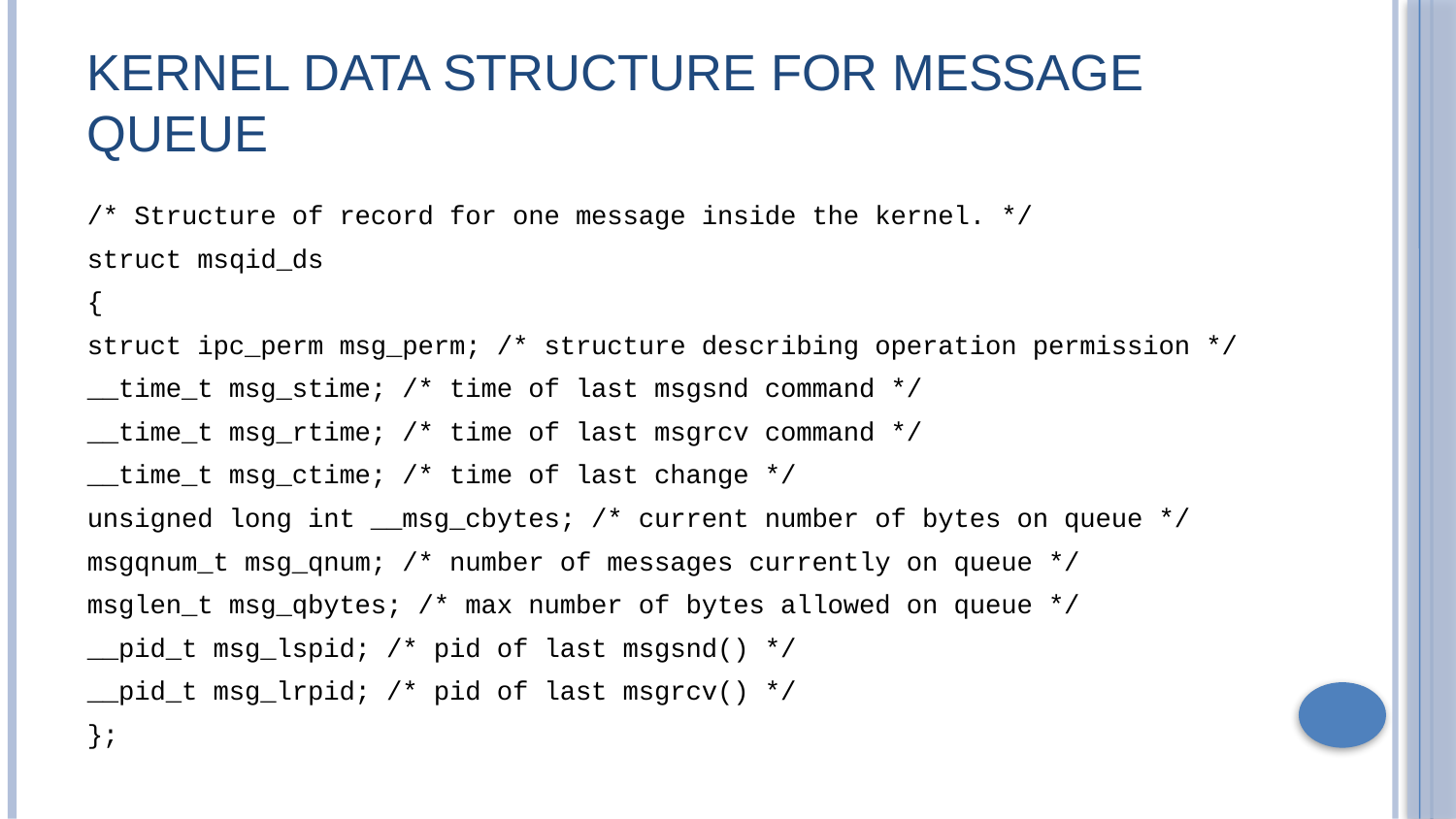

# Kernel Data Structure for Message Queue
/* Structure of record for one message inside the kernel. */
struct msqid_ds
{
struct ipc_perm msg_perm; /* structure describing operation permission */
__time_t msg_stime; /* time of last msgsnd command */
__time_t msg_rtime; /* time of last msgrcv command */
__time_t msg_ctime; /* time of last change */
unsigned long int __msg_cbytes; /* current number of bytes on queue */
msgqnum_t msg_qnum; /* number of messages currently on queue */
msglen_t msg_qbytes; /* max number of bytes allowed on queue */
__pid_t msg_lspid; /* pid of last msgsnd() */
__pid_t msg_lrpid; /* pid of last msgrcv() */
};